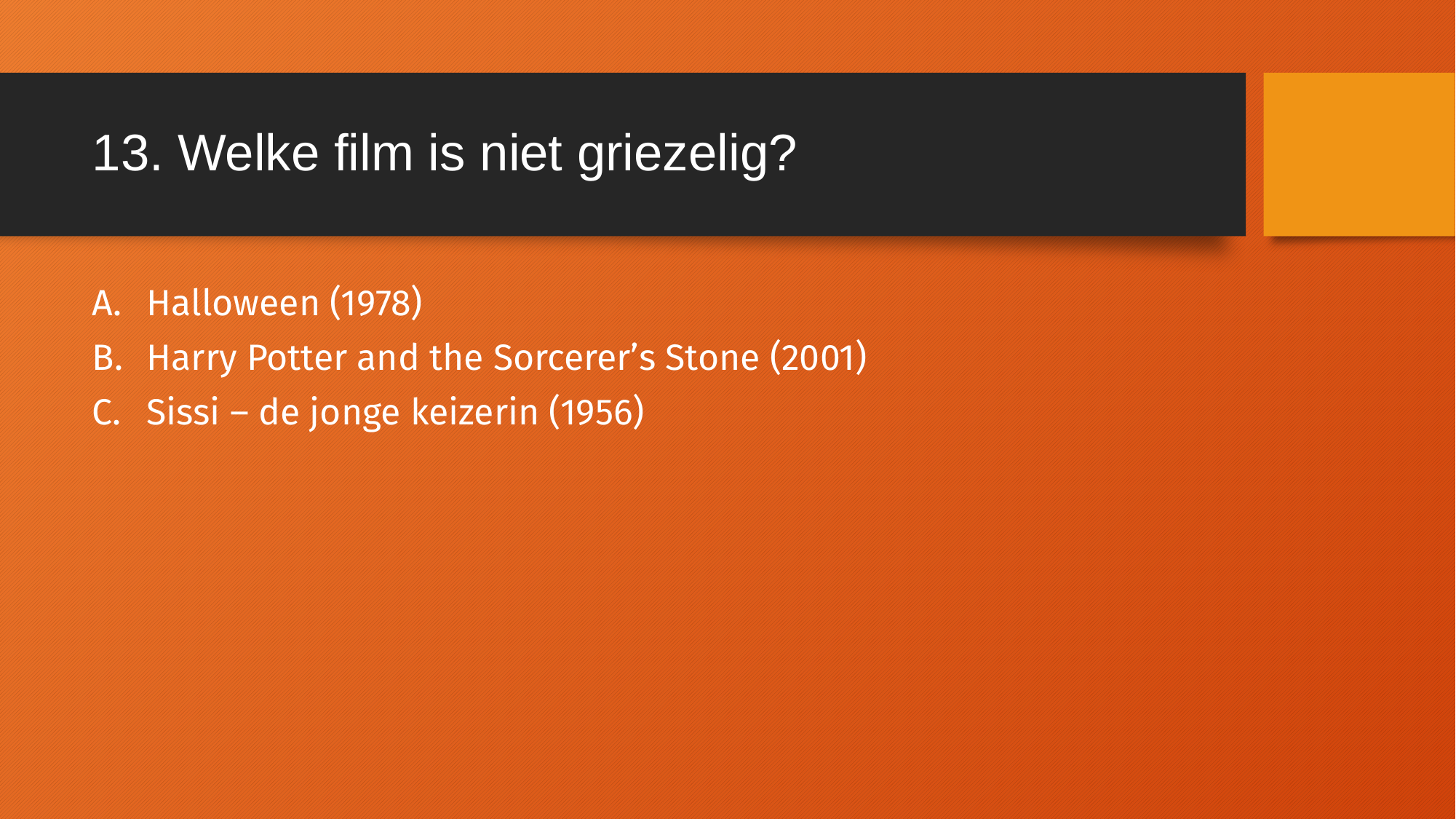

# 13. Welke film is niet griezelig?
Halloween (1978)
Harry Potter and the Sorcerer’s Stone (2001)
Sissi – de jonge keizerin (1956)